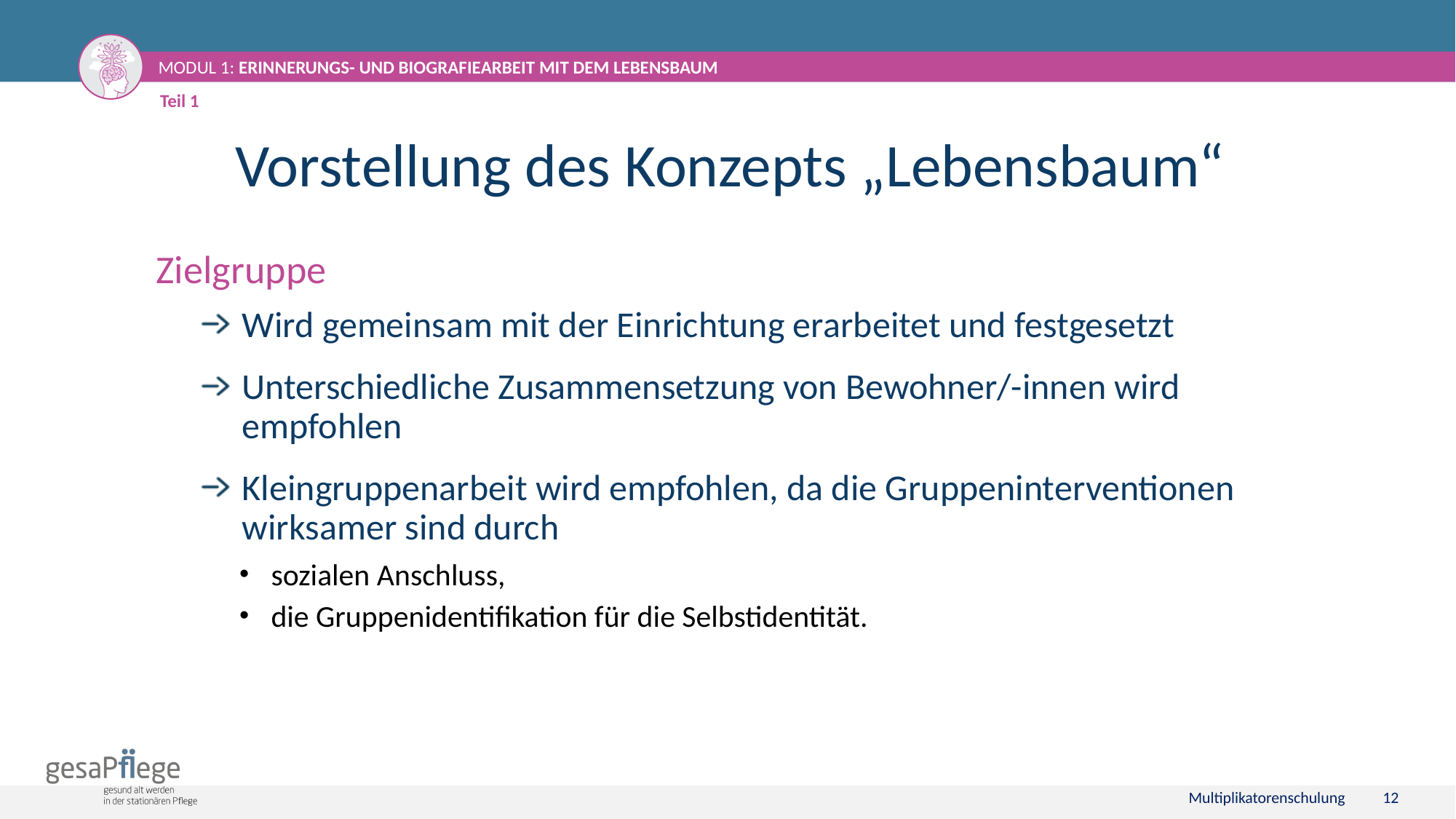

Teil 1
# Vorstellung des Konzepts „Lebensbaum“
Zielgruppe
Wird gemeinsam mit der Einrichtung erarbeitet und festgesetzt
Unterschiedliche Zusammensetzung von Bewohner/-innen wird empfohlen
Kleingruppenarbeit wird empfohlen, da die Gruppeninterventionen wirksamer sind durch
sozialen Anschluss,
die Gruppenidentifikation für die Selbstidentität.

Multiplikatorenschulung
12